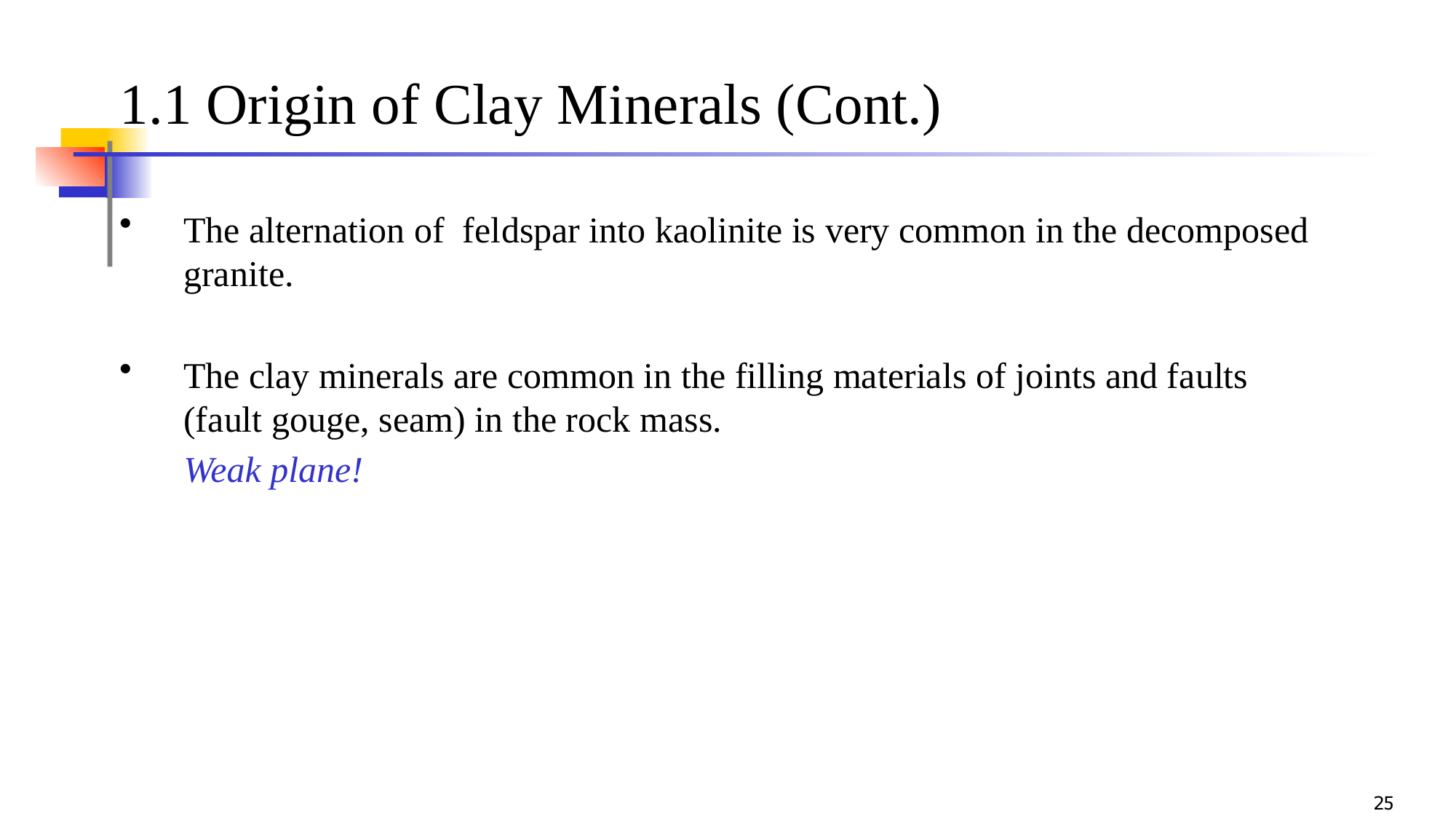

25
# 1.1 Origin of Clay Minerals (Cont.)
The alternation of  feldspar into kaolinite is very common in the decomposed granite.

The clay minerals are common in the filling materials of joints and faults (fault gouge, seam) in the rock mass.
	Weak plane!